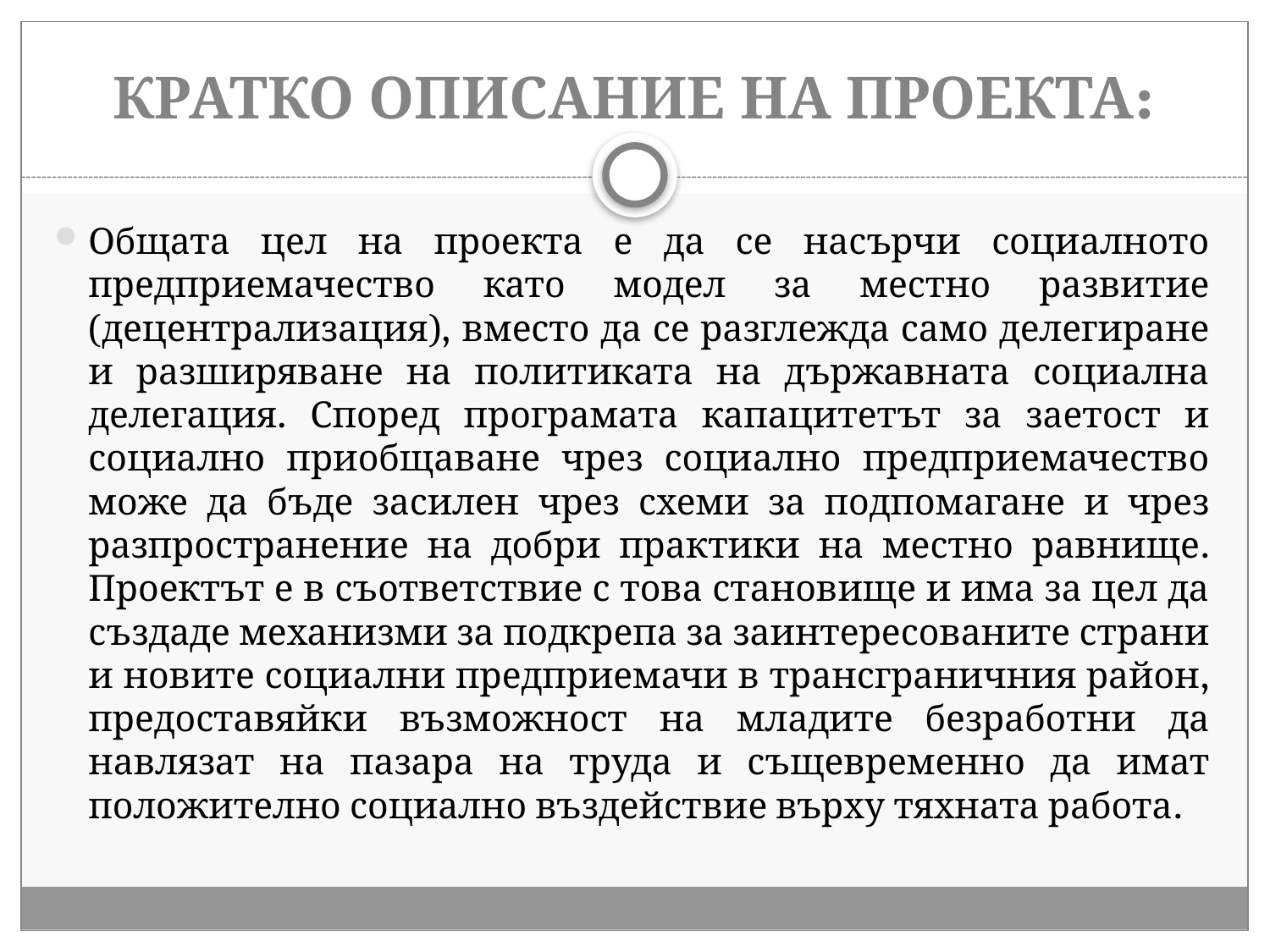

# КРАТКО ОПИСАНИЕ НА ПРОЕКТА:
Общата цел на проекта е да се насърчи социалното предприемачество като модел за местно развитие (децентрализация), вместо да се разглежда само делегиране и разширяване на политиката на държавната социална делегация. Според програмата капацитетът за заетост и социално приобщаване чрез социално предприемачество може да бъде засилен чрез схеми за подпомагане и чрез разпространение на добри практики на местно равнище. Проектът е в съответствие с това становище и има за цел да създаде механизми за подкрепа за заинтересованите страни и новите социални предприемачи в трансграничния район, предоставяйки възможност на младите безработни да навлязат на пазара на труда и същевременно да имат положително социално въздействие върху тяхната работа.